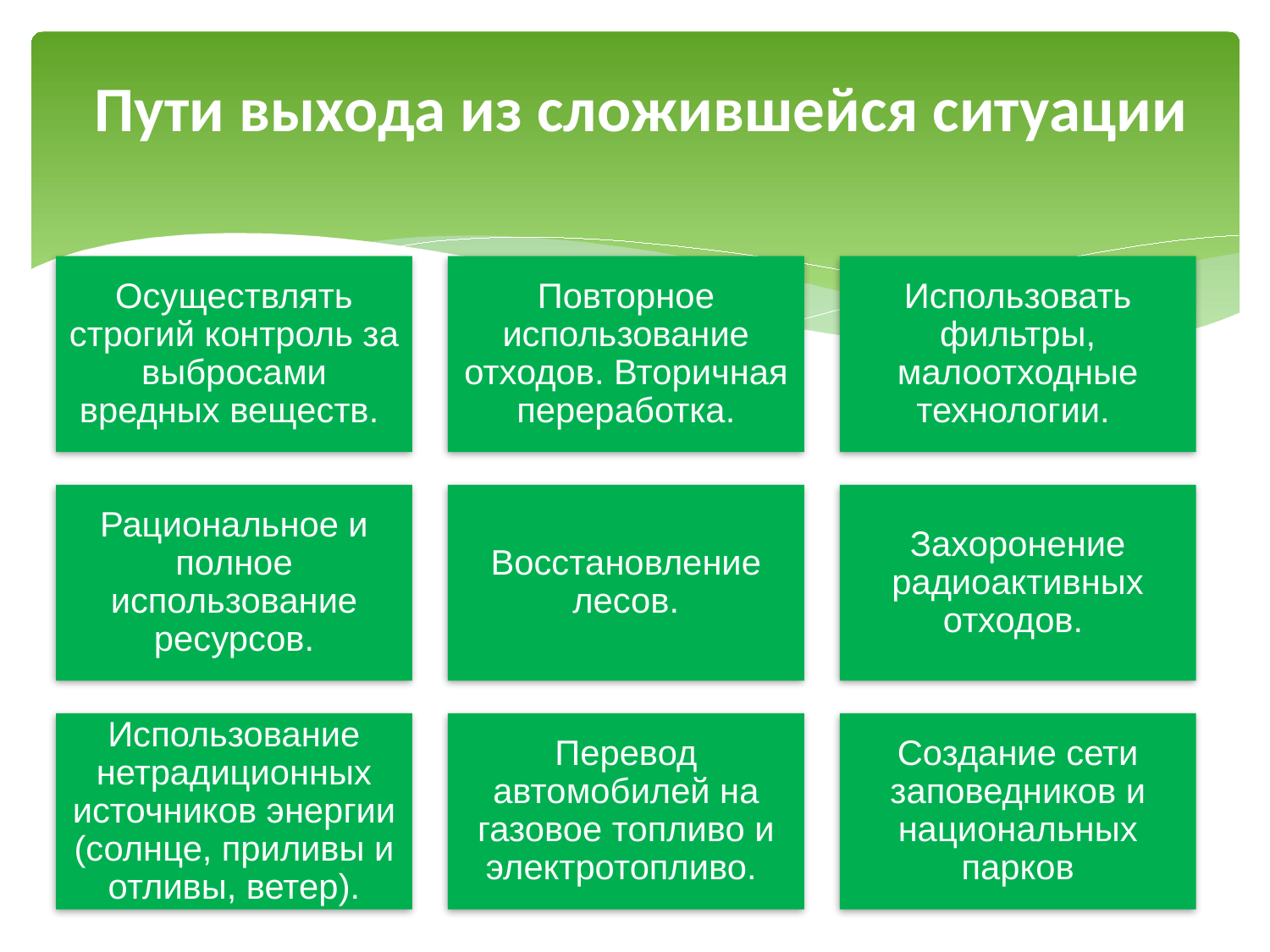

Пути выхода из сложившейся ситуации
Осуществлять строгий контроль за выбросами вредных веществ.
Повторное использование отходов. Вторичная переработка.
Использовать фильтры, малоотходные технологии.
Восстановление лесов.
Захоронение радиоактивных отходов.
Рациональное и полное использование ресурсов.
Использование нетрадиционных источников энергии (солнце, приливы и отливы, ветер).
Перевод автомобилей на газовое топливо и электротопливо.
Создание сети заповедников и национальных парков